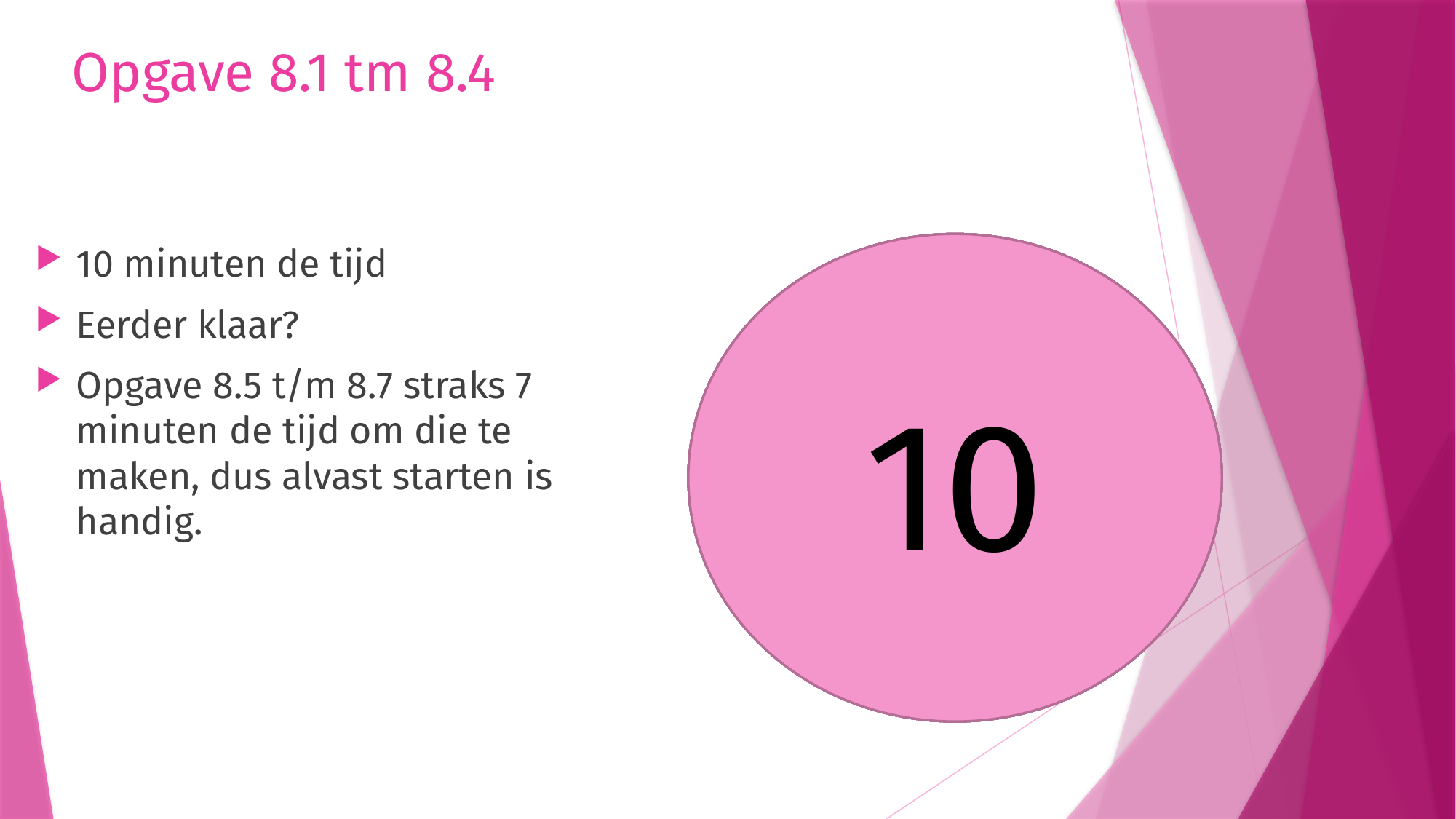

# Opgave 8.1 tm 8.4
10 minuten de tijd
Eerder klaar?
Opgave 8.5 t/m 8.7 straks 7 minuten de tijd om die te maken, dus alvast starten is handig.
10
8
9
5
6
7
4
3
1
2